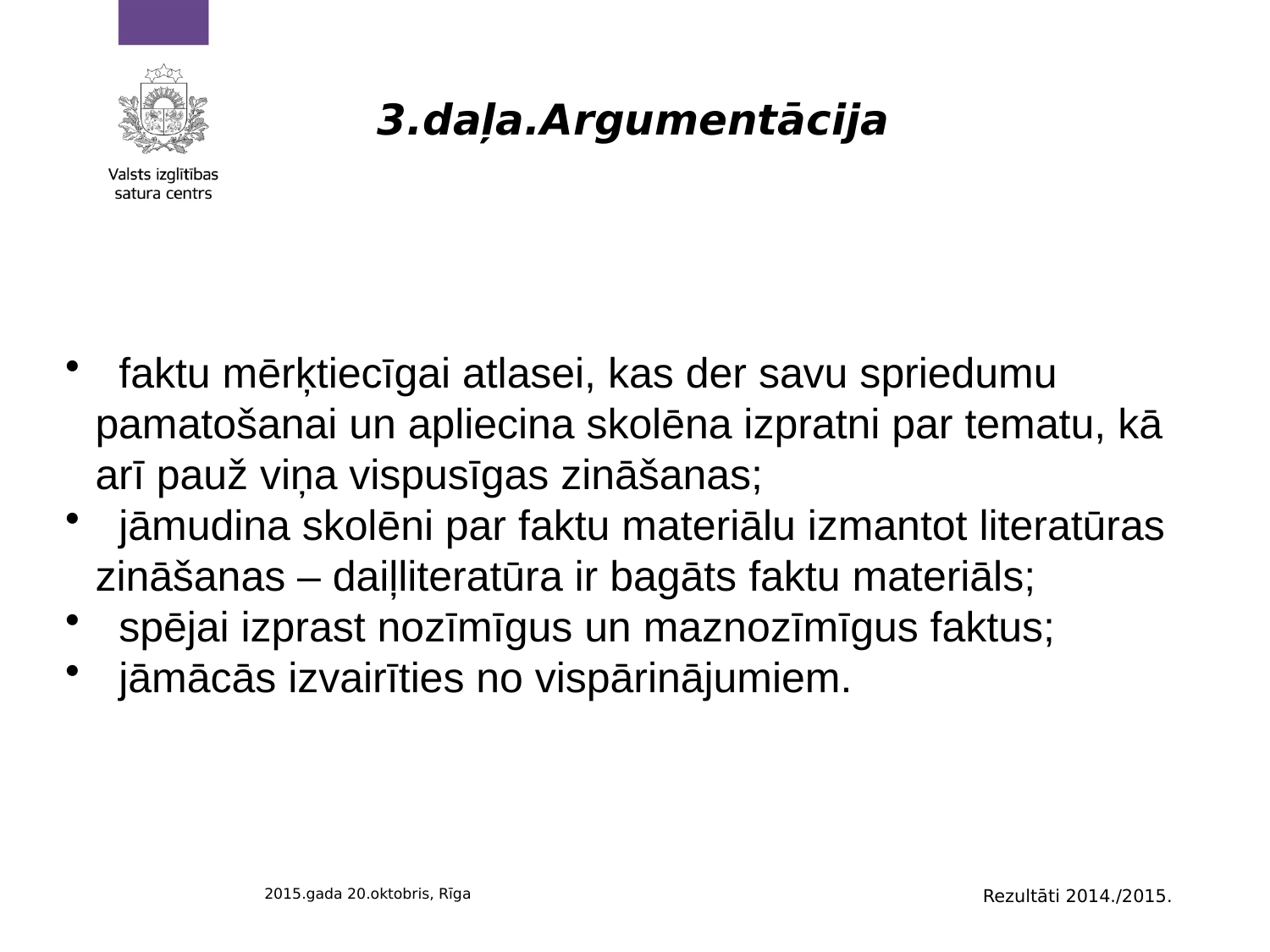

3.daļa.Argumentācija

  faktu mērķtiecīgai atlasei, kas der savu spriedumu pamatošanai un apliecina skolēna izpratni par tematu, kā arī pauž viņa vispusīgas zināšanas;
  jāmudina skolēni par faktu materiālu izmantot literatūras zināšanas – daiļliteratūra ir bagāts faktu materiāls;
  spējai izprast nozīmīgus un maznozīmīgus faktus;
  jāmācās izvairīties no vispārinājumiem.

2015.gada 20.oktobris, Rīga
Rezultāti 2014./2015.